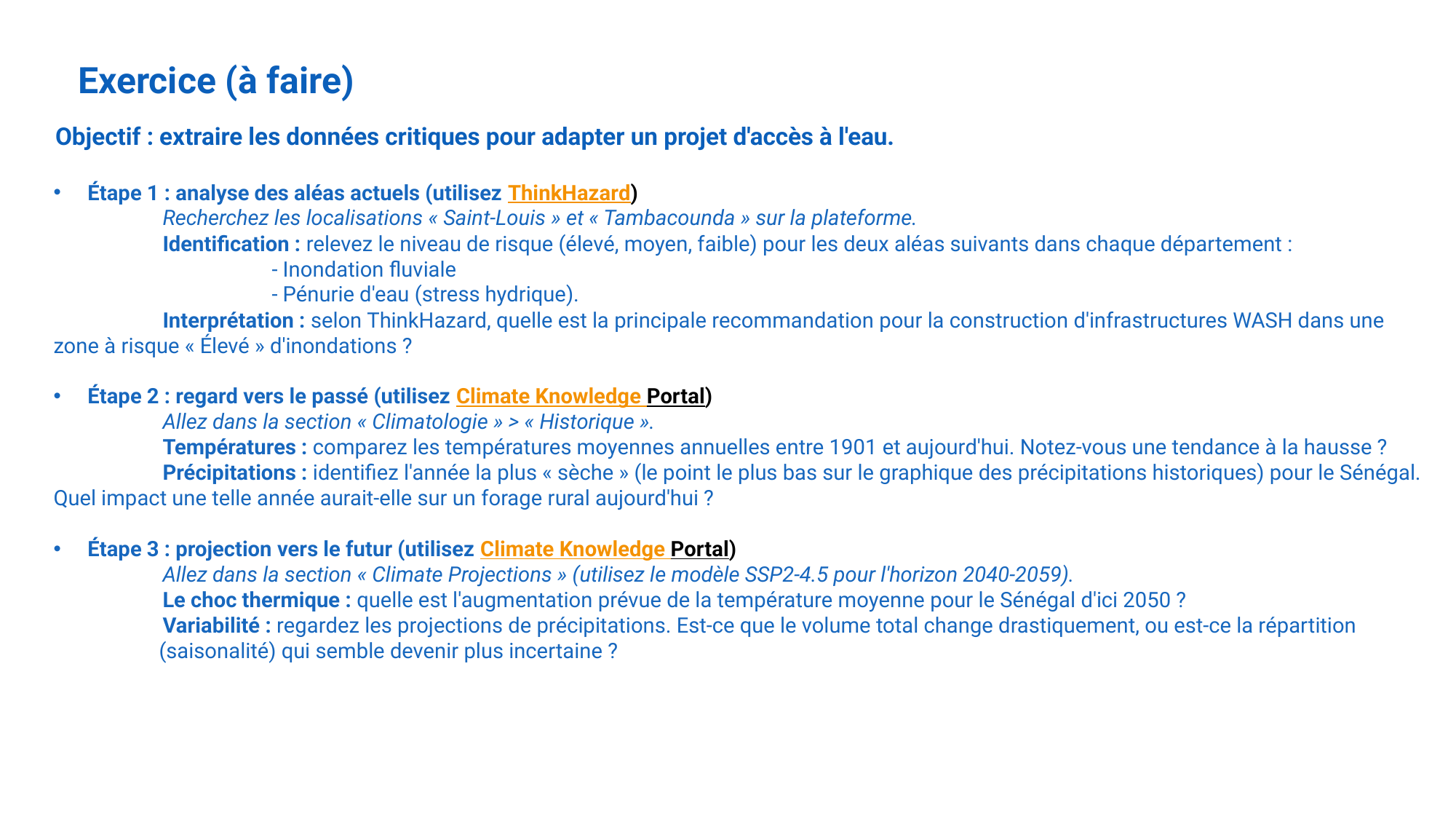

Exercice (à faire)
Objectif : extraire les données critiques pour adapter un projet d'accès à l'eau.

Étape 1 : analyse des aléas actuels (utilisez ThinkHazard)
	Recherchez les localisations « Saint-Louis » et « Tambacounda » sur la plateforme.
	Identification : relevez le niveau de risque (élevé, moyen, faible) pour les deux aléas suivants dans chaque département :
		- Inondation fluviale
		- Pénurie d'eau (stress hydrique).
	Interprétation : selon ThinkHazard, quelle est la principale recommandation pour la construction d'infrastructures WASH dans une zone à risque « Élevé » d'inondations ?

Étape 2 : regard vers le passé (utilisez Climate Knowledge Portal)
	Allez dans la section « Climatologie » > « Historique ».
	Températures : comparez les températures moyennes annuelles entre 1901 et aujourd'hui. Notez-vous une tendance à la hausse ?
	Précipitations : identifiez l'année la plus « sèche » (le point le plus bas sur le graphique des précipitations historiques) pour le Sénégal. Quel impact une telle année aurait-elle sur un forage rural aujourd'hui ?

Étape 3 : projection vers le futur (utilisez Climate Knowledge Portal)
	Allez dans la section « Climate Projections » (utilisez le modèle SSP2-4.5 pour l'horizon 2040-2059).
	Le choc thermique : quelle est l'augmentation prévue de la température moyenne pour le Sénégal d'ici 2050 ?
	Variabilité : regardez les projections de précipitations. Est-ce que le volume total change drastiquement, ou est-ce la répartition
                    (saisonalité) qui semble devenir plus incertaine ?

44